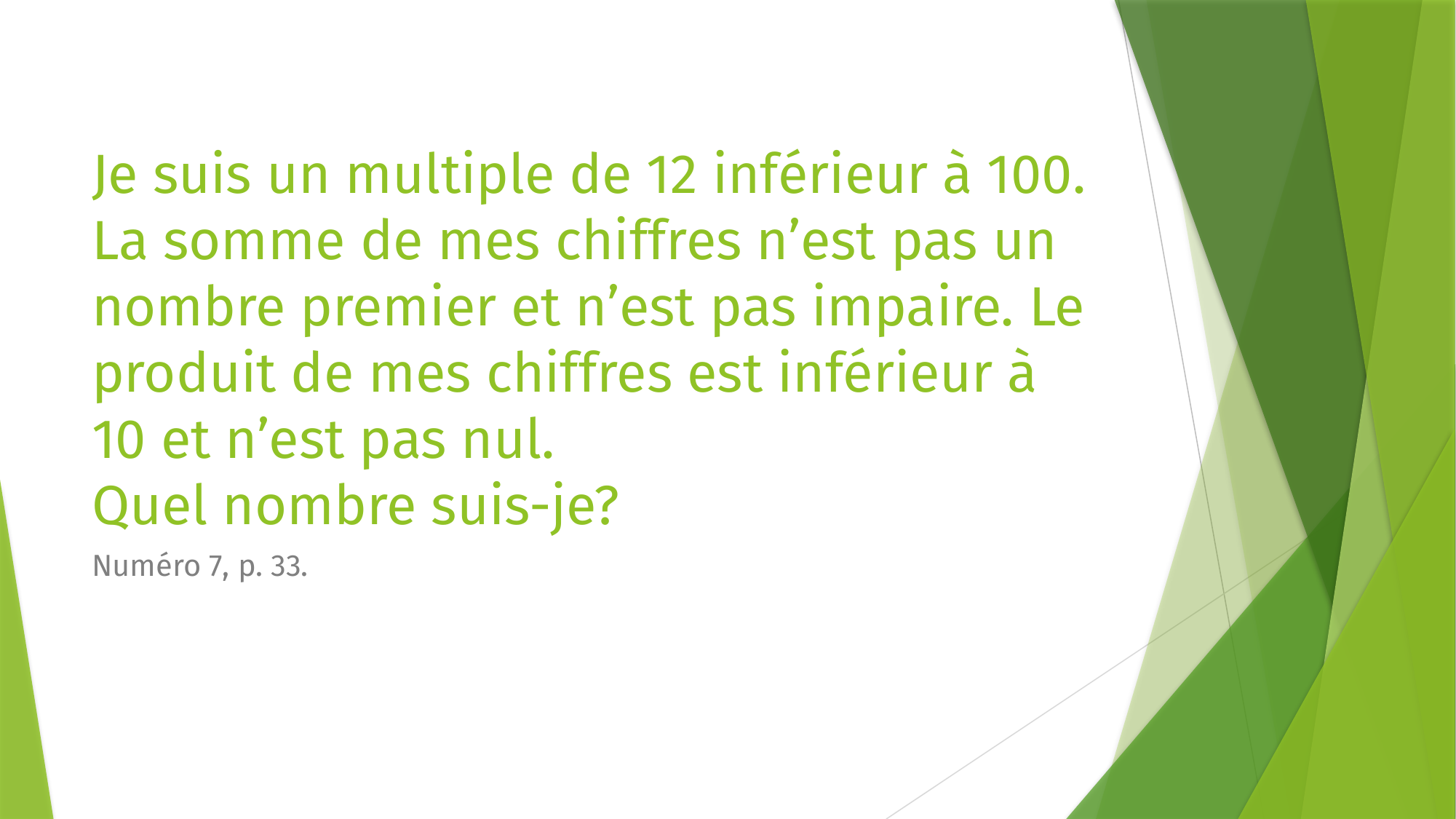

# Je suis un multiple de 12 inférieur à 100. La somme de mes chiffres n’est pas un nombre premier et n’est pas impaire. Le produit de mes chiffres est inférieur à 10 et n’est pas nul. Quel nombre suis-je?
Numéro 7, p. 33.